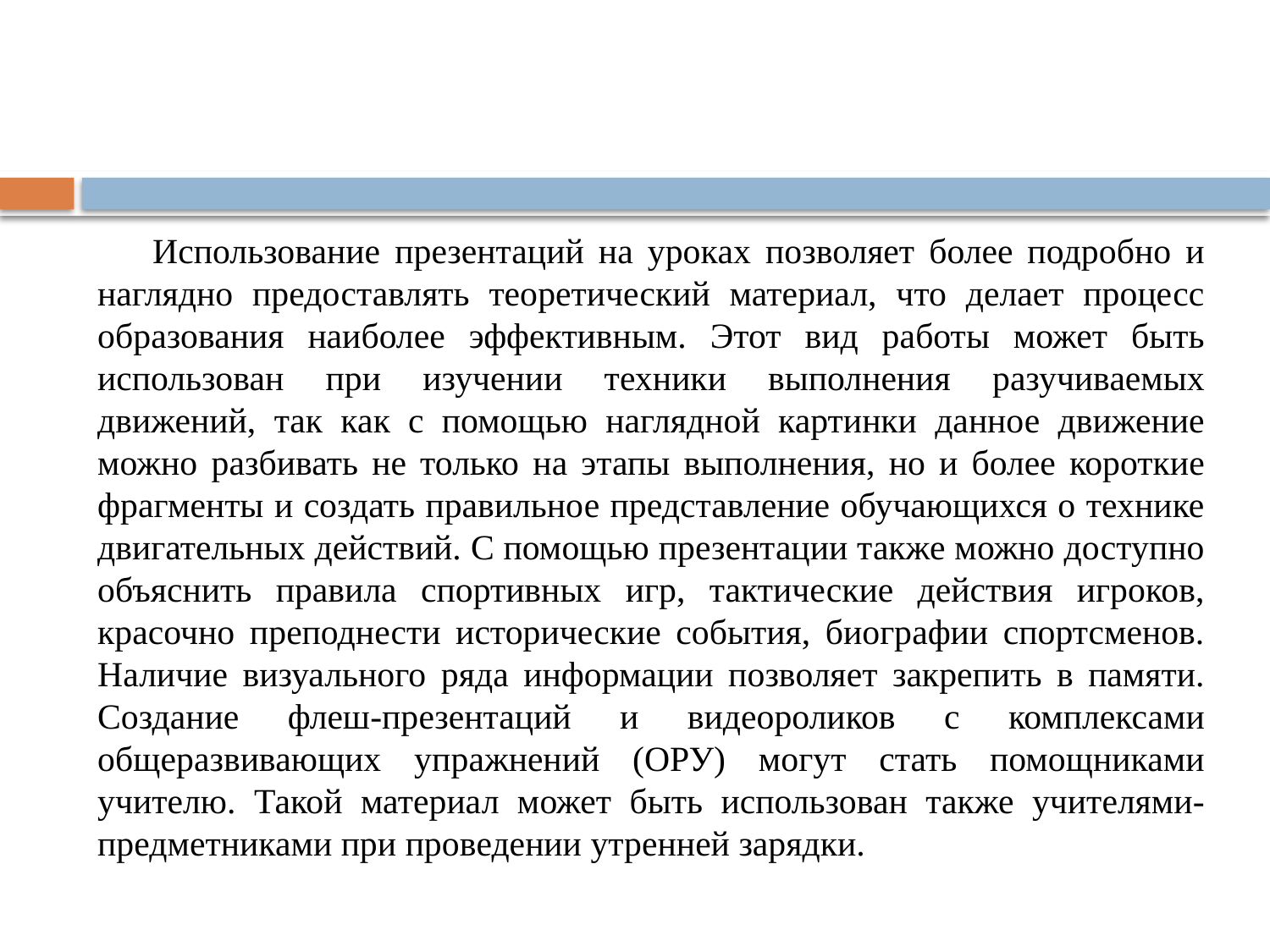

#
Использование презентаций на уроках позволяет более подробно и наглядно предоставлять теоретический материал, что делает процесс образования наиболее эффективным. Этот вид работы может быть использован при изучении техники выполнения разучиваемых движений, так как с помощью наглядной картинки данное движение можно разбивать не только на этапы выполнения, но и более короткие фрагменты и создать правильное представление обучающихся о технике двигательных действий. С помощью презентации также можно доступно объяснить правила спортивных игр, тактические действия игроков, красочно преподнести исторические события, биографии спортсменов. Наличие визуального ряда информации позволяет закрепить в памяти. Создание флеш-презентаций и видеороликов с комплексами общеразвивающих упражнений (ОРУ) могут стать помощниками учителю. Такой материал может быть использован также учителями-предметниками при проведении утренней зарядки.